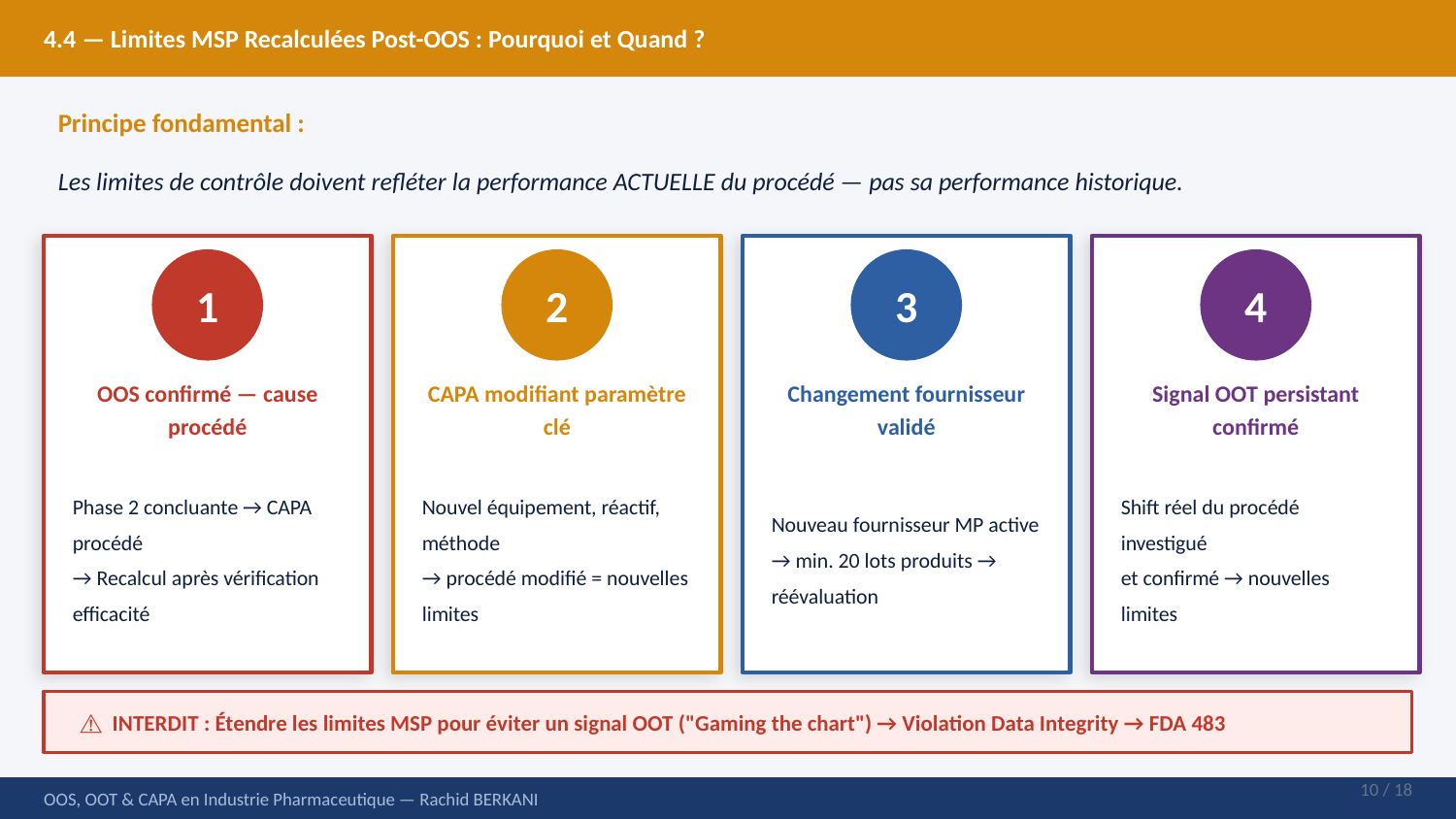

4.4 — Limites MSP Recalculées Post-OOS : Pourquoi et Quand ?
Principe fondamental :
Les limites de contrôle doivent refléter la performance ACTUELLE du procédé — pas sa performance historique.

1

2

3

4
OOS confirmé — cause procédé
CAPA modifiant paramètre clé
Changement fournisseur validé
Signal OOT persistant confirmé
Phase 2 concluante → CAPA procédé
→ Recalcul après vérification efficacité
Nouvel équipement, réactif, méthode
→ procédé modifié = nouvelles limites
Nouveau fournisseur MP active
→ min. 20 lots produits → réévaluation
Shift réel du procédé investigué
et confirmé → nouvelles limites

⚠  INTERDIT : Étendre les limites MSP pour éviter un signal OOT ("Gaming the chart") → Violation Data Integrity → FDA 483
10 / 18

OOS, OOT & CAPA en Industrie Pharmaceutique — Rachid BERKANI